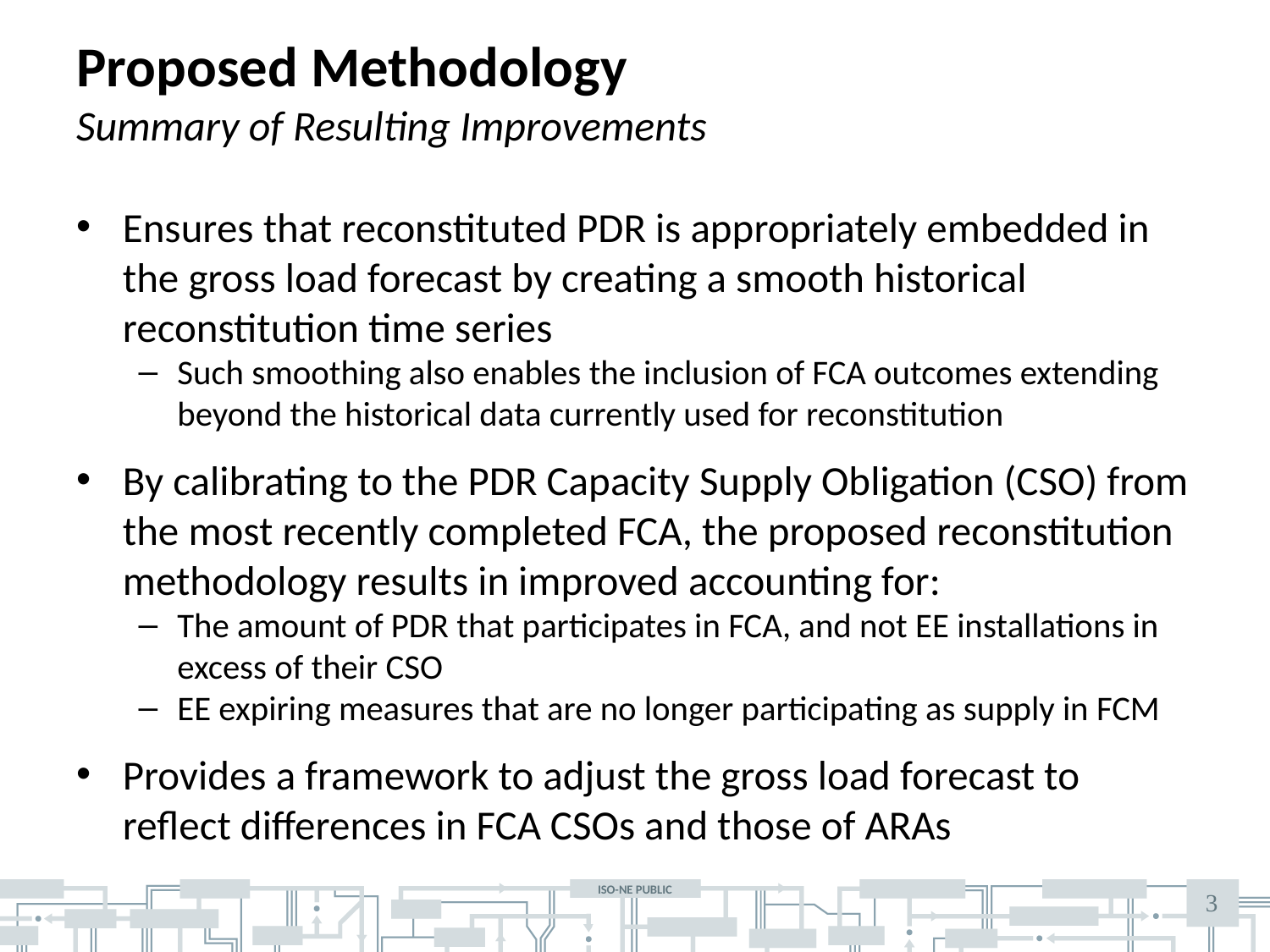

# Proposed Methodology Summary of Resulting Improvements
Ensures that reconstituted PDR is appropriately embedded in the gross load forecast by creating a smooth historical reconstitution time series
Such smoothing also enables the inclusion of FCA outcomes extending beyond the historical data currently used for reconstitution
By calibrating to the PDR Capacity Supply Obligation (CSO) from the most recently completed FCA, the proposed reconstitution methodology results in improved accounting for:
The amount of PDR that participates in FCA, and not EE installations in excess of their CSO
EE expiring measures that are no longer participating as supply in FCM
Provides a framework to adjust the gross load forecast to reflect differences in FCA CSOs and those of ARAs
3